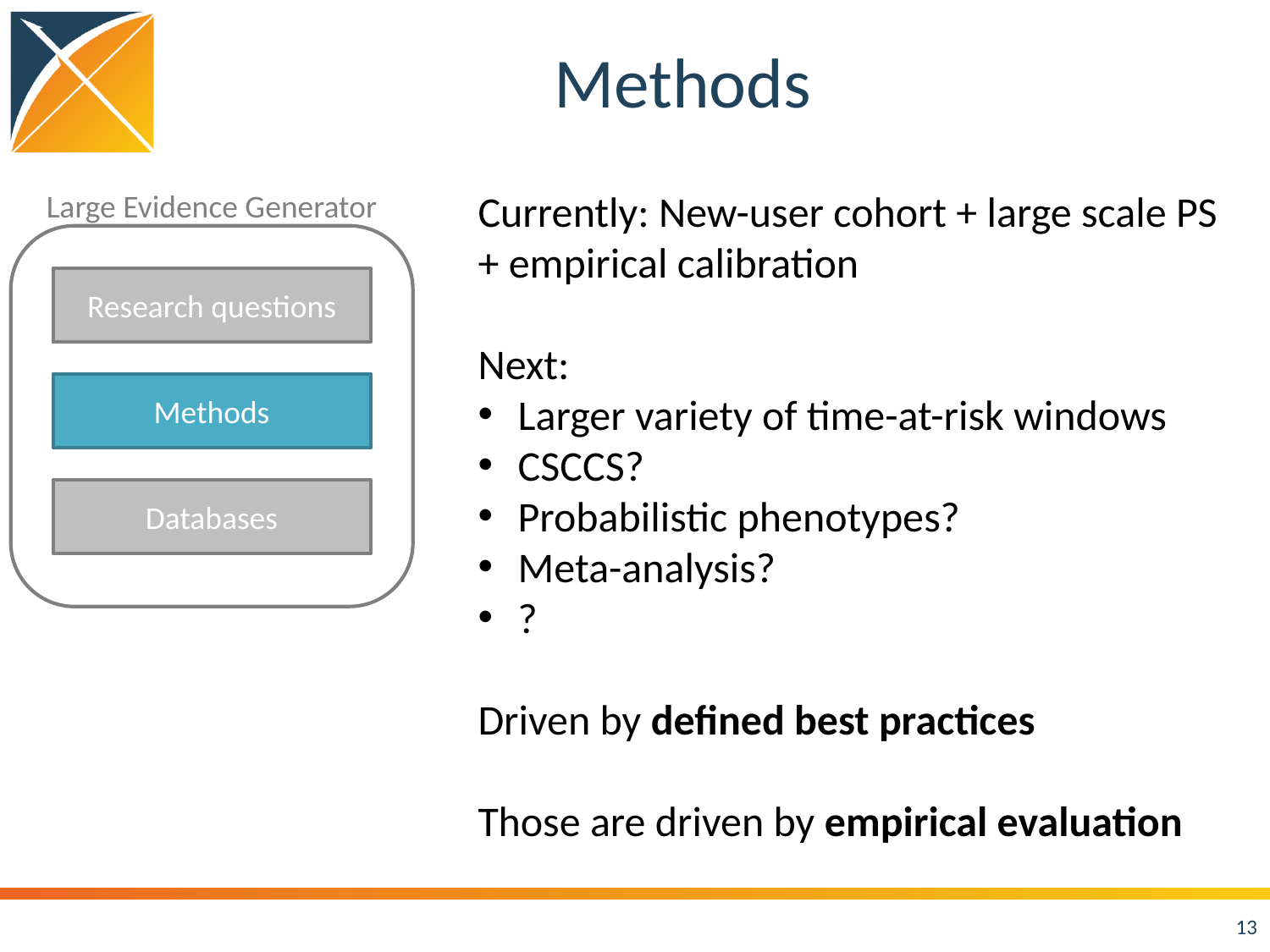

# Methods
Currently: New-user cohort + large scale PS + empirical calibration

Next:
Larger variety of time-at-risk windows
CSCCS?
Probabilistic phenotypes?
Meta-analysis?
?

Driven by defined best practices

Those are driven by empirical evaluation
Large Evidence Generator

Research questions
Methods
Databases
13